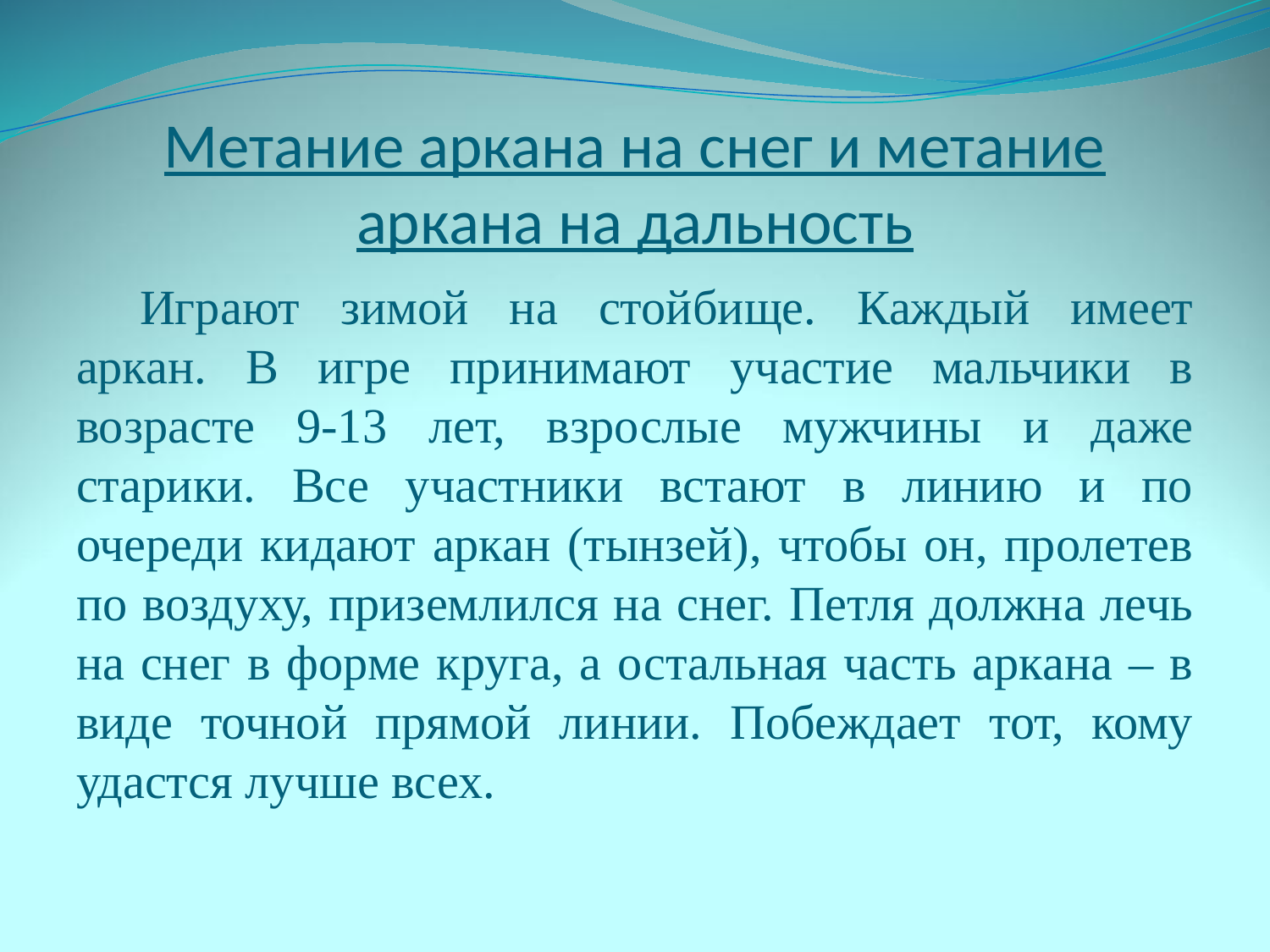

# Метание аркана на снег и метание аркана на дальность
Играют зимой на стойбище. Каждый имеет аркан. В игре принимают участие мальчики в возрасте 9-13 лет, взрослые мужчины и даже старики. Все участники встают в линию и по очереди кидают аркан (тынзей), чтобы он, пролетев по воздуху, приземлился на снег. Петля должна лечь на снег в форме круга, а остальная часть аркана – в виде точной прямой линии. Побеждает тот, кому удастся лучше всех.